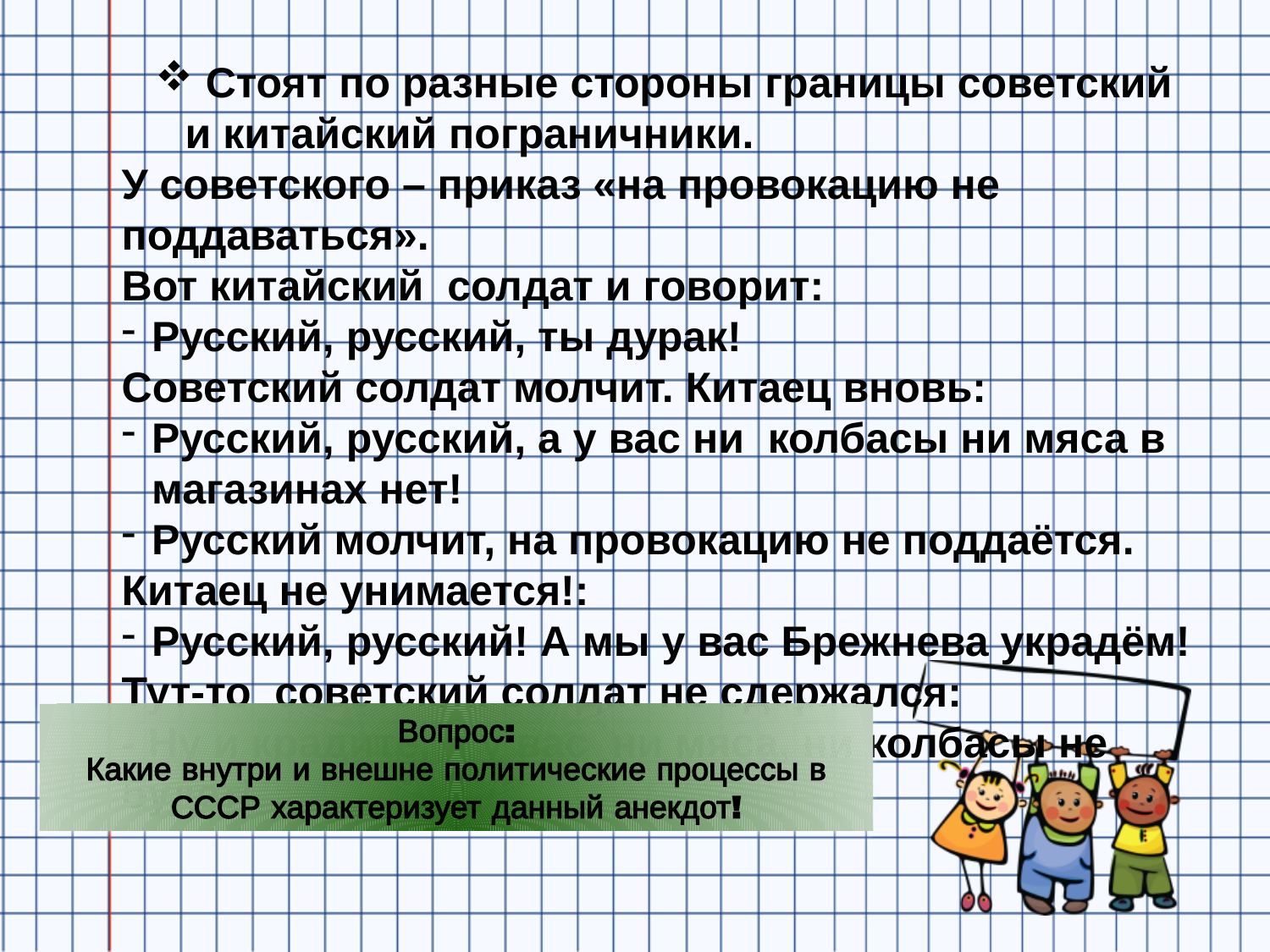

Стоят по разные стороны границы советский и китайский пограничники.
У советского – приказ «на провокацию не поддаваться».
Вот китайский  солдат и говорит:
Русский, русский, ты дурак!
Советский солдат молчит. Китаец вновь:
Русский, русский, а у вас ни  колбасы ни мяса в магазинах нет!
Русский молчит, на провокацию не поддаётся.
Китаец не унимается!:
Русский, русский! А мы у вас Брежнева украдём!
Тут-то  советский солдат не сдержался:
- Ну и крадите, и у вас  ни мяса, ни колбасы не будет!

Вопрос:
Какие внутри и внешне политические процессы в СССР характеризует данный анекдот!